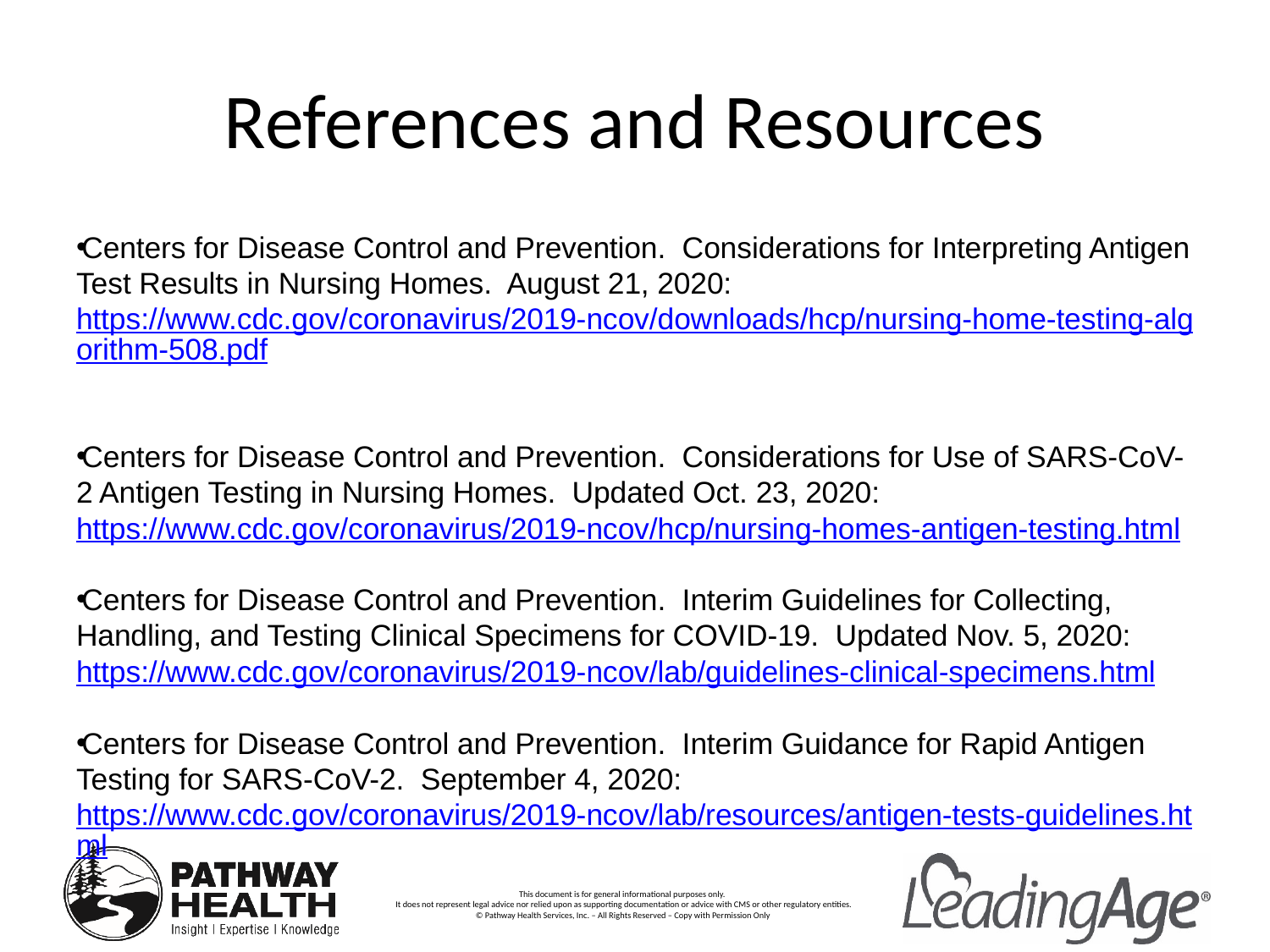

# References and Resources
Centers for Disease Control and Prevention.  Considerations for Interpreting Antigen Test Results in Nursing Homes.  August 21, 2020:  https://www.cdc.gov/coronavirus/2019-ncov/downloads/hcp/nursing-home-testing-algorithm-508.pdf

Centers for Disease Control and Prevention.  Considerations for Use of SARS-CoV-2 Antigen Testing in Nursing Homes.  Updated Oct. 23, 2020:  https://www.cdc.gov/coronavirus/2019-ncov/hcp/nursing-homes-antigen-testing.html

Centers for Disease Control and Prevention.  Interim Guidelines for Collecting, Handling, and Testing Clinical Specimens for COVID-19.  Updated Nov. 5, 2020:  https://www.cdc.gov/coronavirus/2019-ncov/lab/guidelines-clinical-specimens.html

Centers for Disease Control and Prevention.  Interim Guidance for Rapid Antigen Testing for SARS-CoV-2.  September 4, 2020:  https://www.cdc.gov/coronavirus/2019-ncov/lab/resources/antigen-tests-guidelines.html